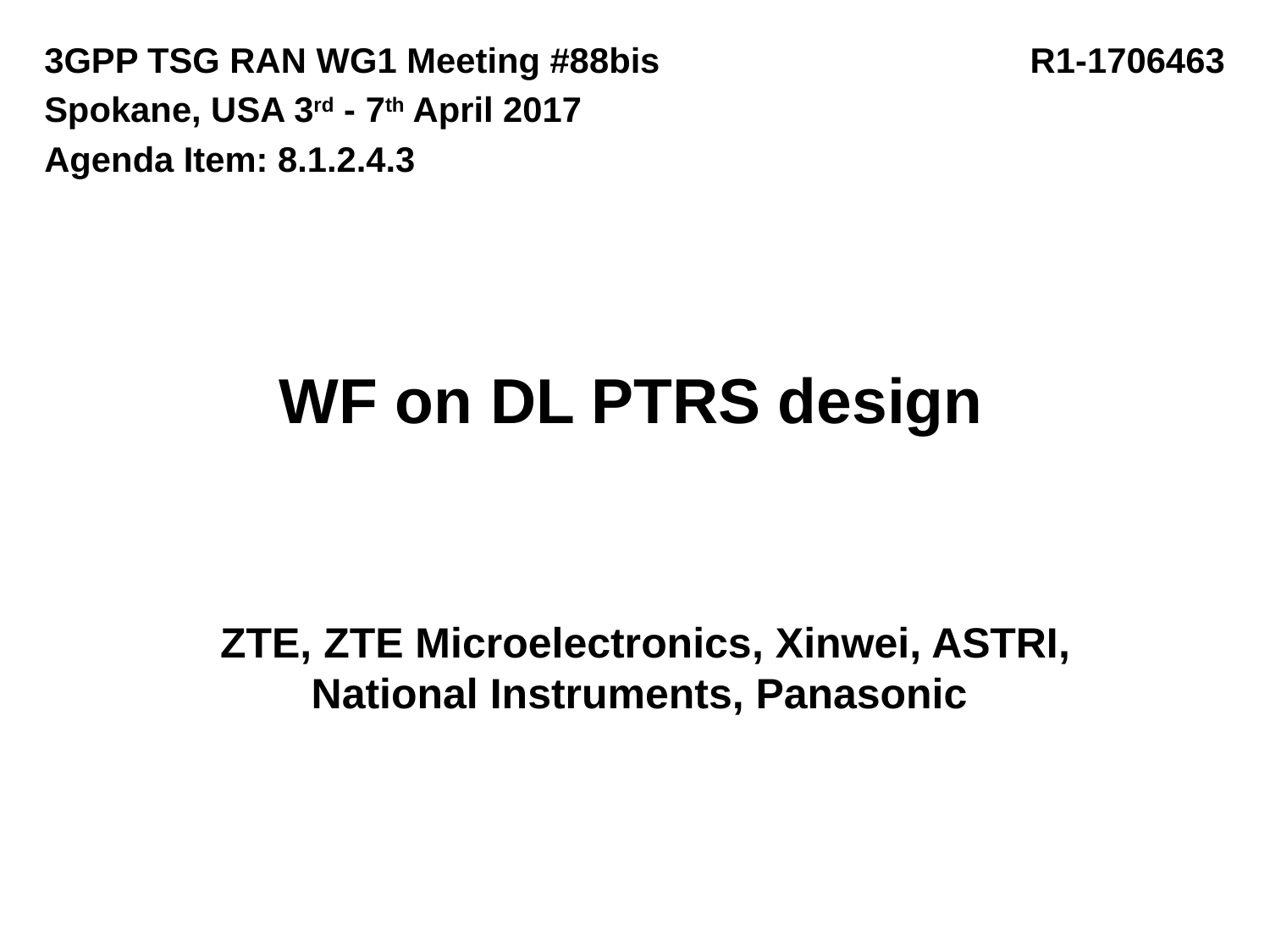

3GPP TSG RAN WG1 Meeting #88bis                                      R1-1706463
Spokane, USA 3rd - 7th April 2017
Agenda Item: 8.1.2.4.3

# WF on DL PTRS design
ZTE, ZTE Microelectronics, Xinwei, ASTRI, National Instruments, Panasonic